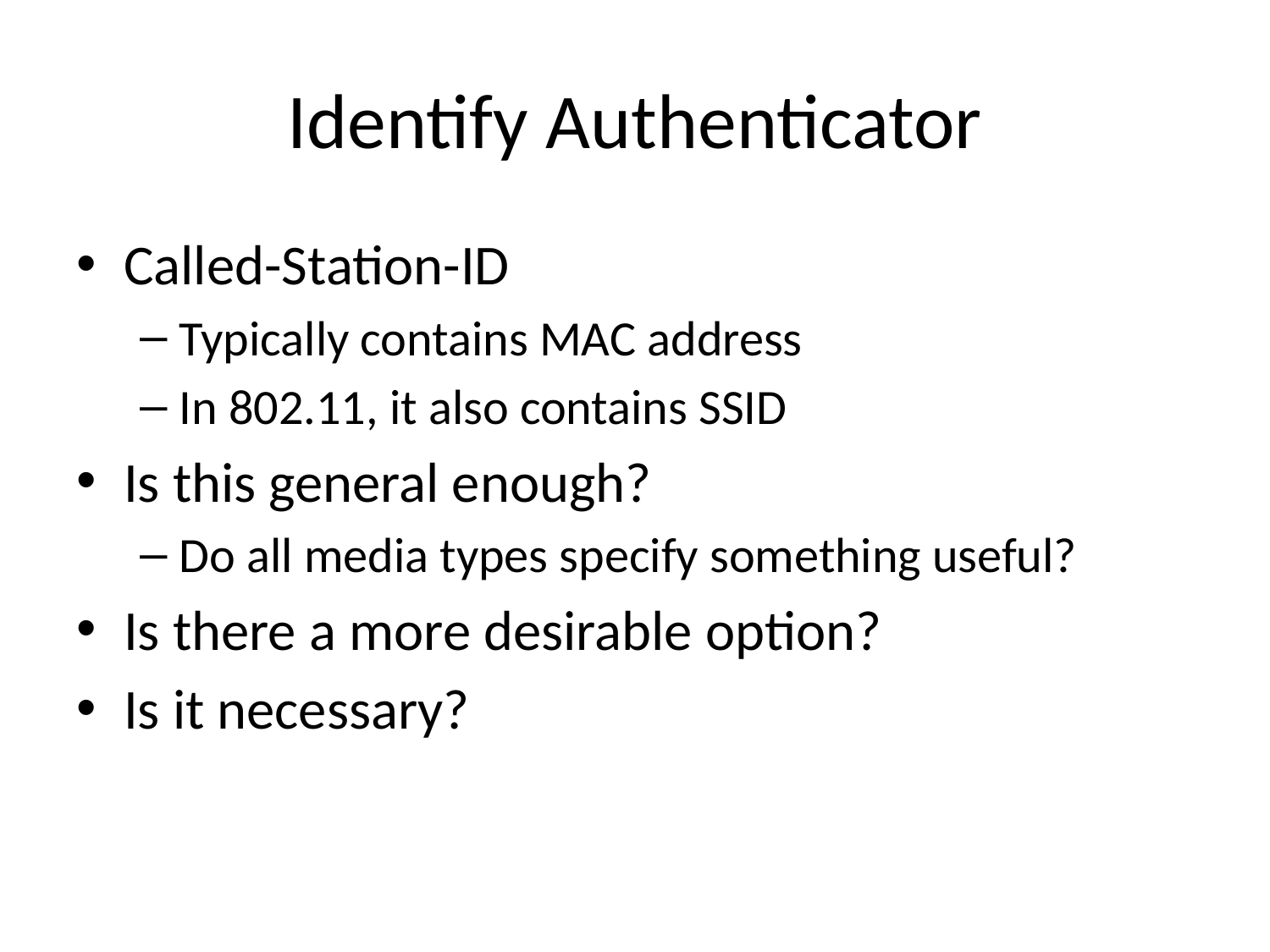

# Identify Authenticator
Called-Station-ID
Typically contains MAC address
In 802.11, it also contains SSID
Is this general enough?
Do all media types specify something useful?
Is there a more desirable option?
Is it necessary?